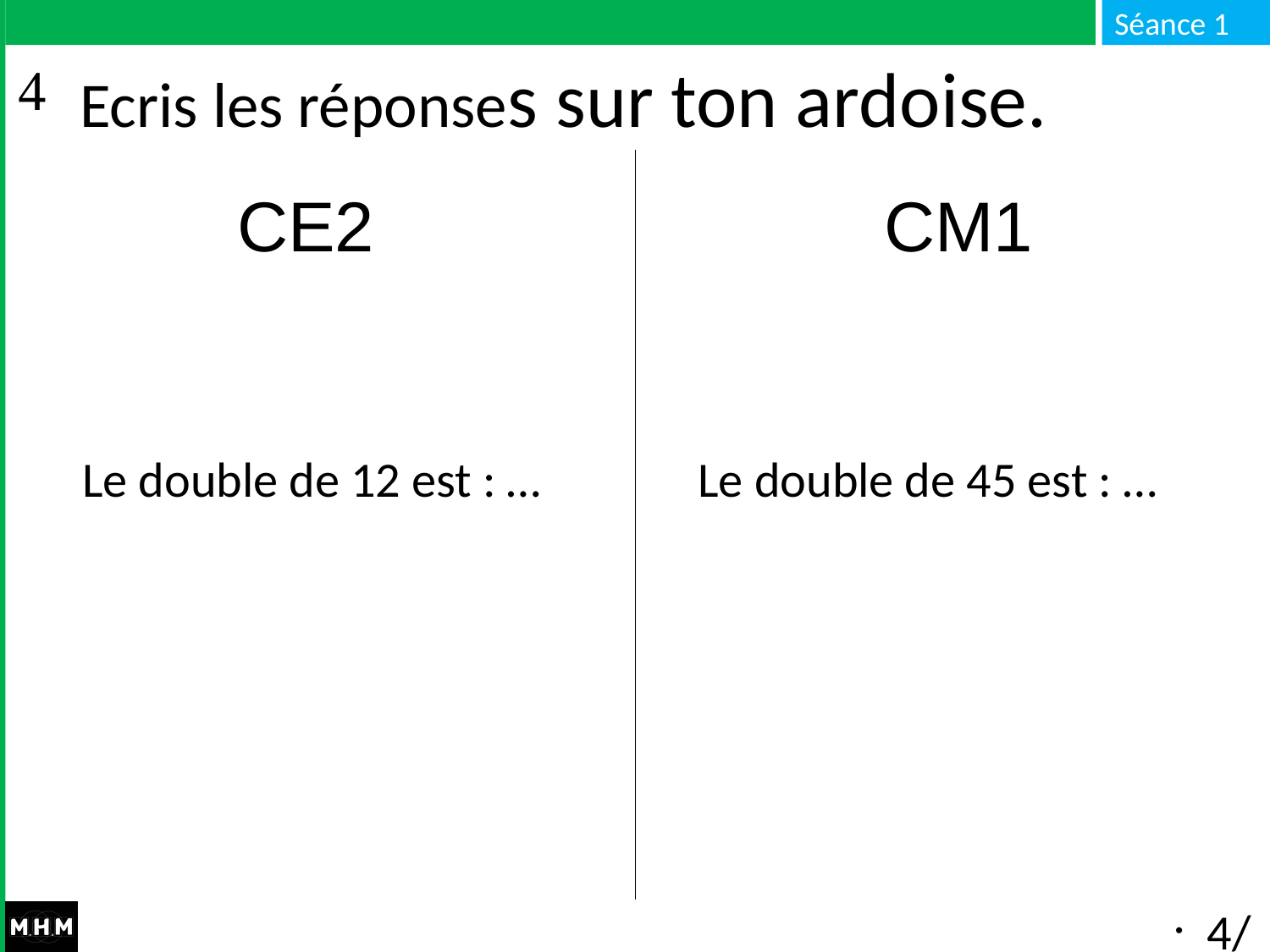

# Ecris les réponses sur ton ardoise.

CE2                          CM1
Le double de 12 est : …

Le double de 45 est : …

4/8